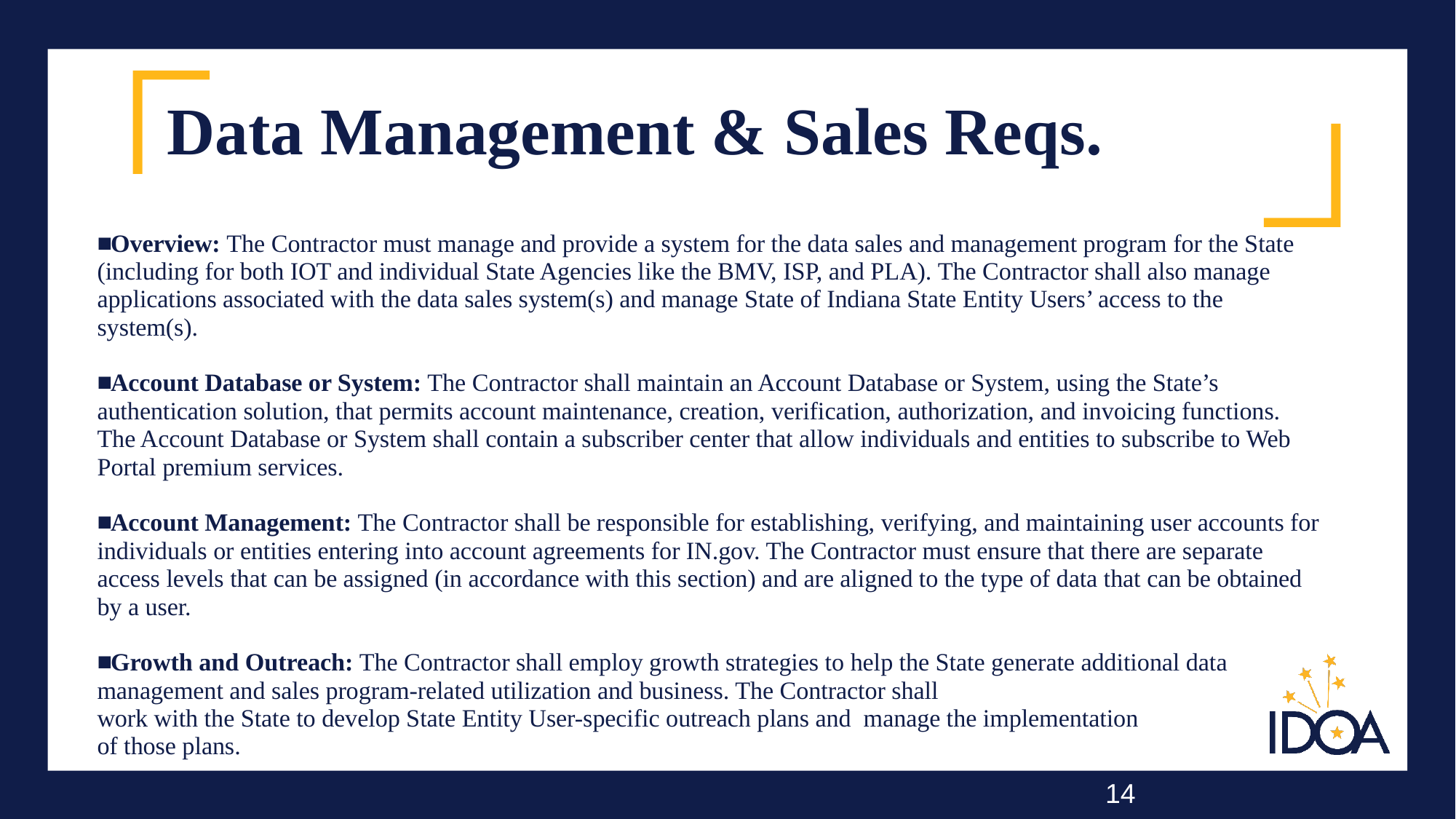

# Data Management & Sales Reqs.

Overview: The Contractor must manage and provide a system for the data sales and management program for the State (including for both IOT and individual ​State A​gencies like the BMV, ISP, and PLA). The Contractor shall also manage applications associated with the data sales system(s) and manage State of Indiana ​State Entity Users’ ​​access to the system(s).

Account Database or System: The Contractor shall maintain an Account Database or System, using the State’s authentication solution, that permits account maintenance, creation, verification, authorization, and invoicing functions. The Account Database or System shall contain a subscriber center that allow individuals and entities to subscribe to Web Portal premium services.

Account Management: The Contractor shall be responsible for establishing, verifying, and maintaining user accounts for individuals or entities entering into account agreements for IN.gov. The Contractor must ensure that there are separate access levels that can be assigned (in accordance with this section) and are aligned to the type of data that can be obtained by a user.

Growth and Outreach: The Contractor shall employ growth strategies to help the State generate additional data management and sales program-related utilization and business. The Contractor shall
work with the State to develop ​State Entity User​-specific outreach plans and  manage the implementation
of those plans.
14